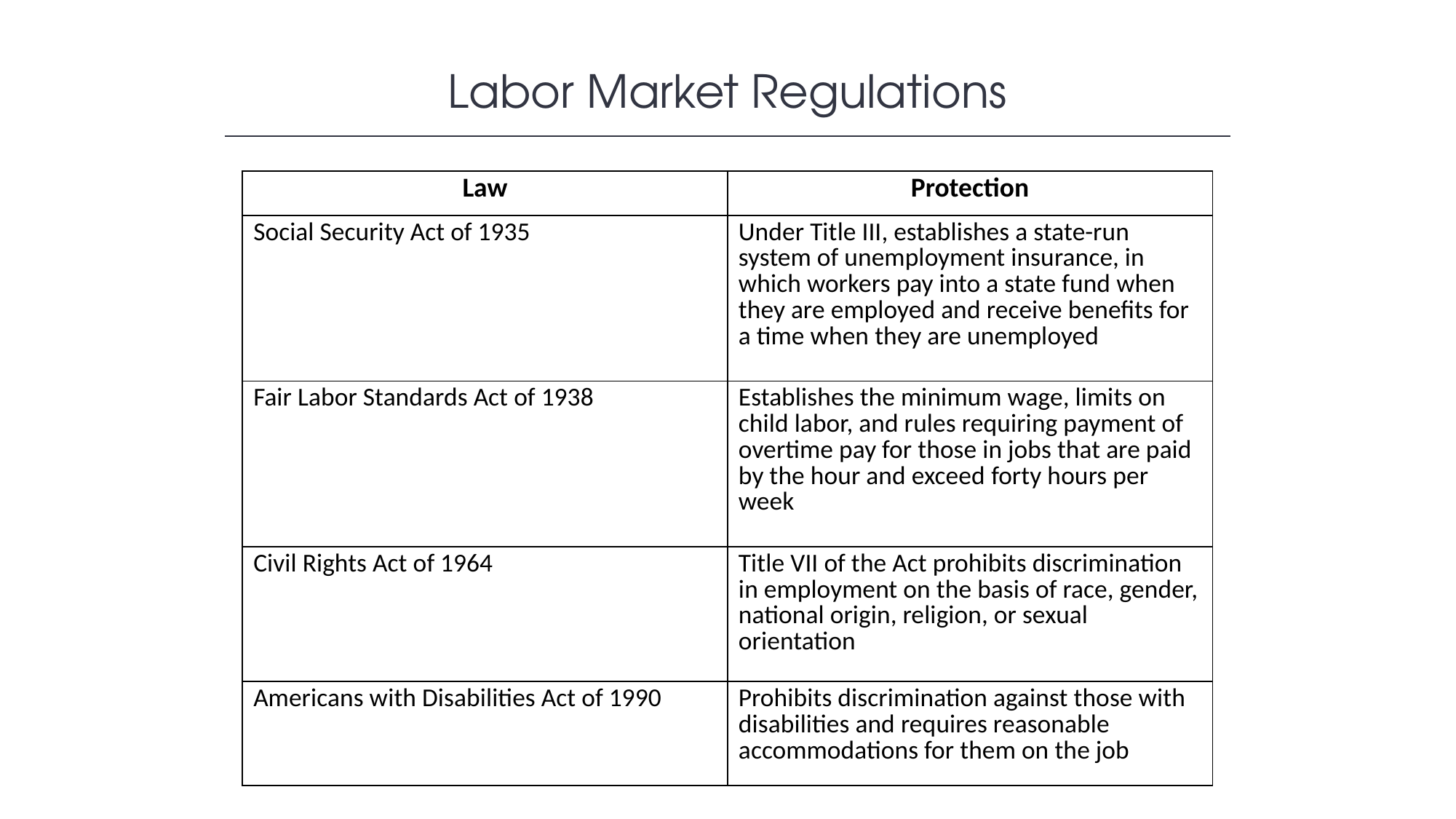

Labor Market Regulations
| Law | Protection |
| --- | --- |
| Social Security Act of 1935 | Under Title III, establishes a state-run system of unemployment insurance, in which workers pay into a state fund when they are employed and receive benefits for a time when they are unemployed |
| Fair Labor Standards Act of 1938 | Establishes the minimum wage, limits on child labor, and rules requiring payment of overtime pay for those in jobs that are paid by the hour and exceed forty hours per week |
| Civil Rights Act of 1964 | Title VII of the Act prohibits discrimination in employment on the basis of race, gender, national origin, religion, or sexual orientation |
| Americans with Disabilities Act of 1990 | Prohibits discrimination against those with disabilities and requires reasonable accommodations for them on the job |